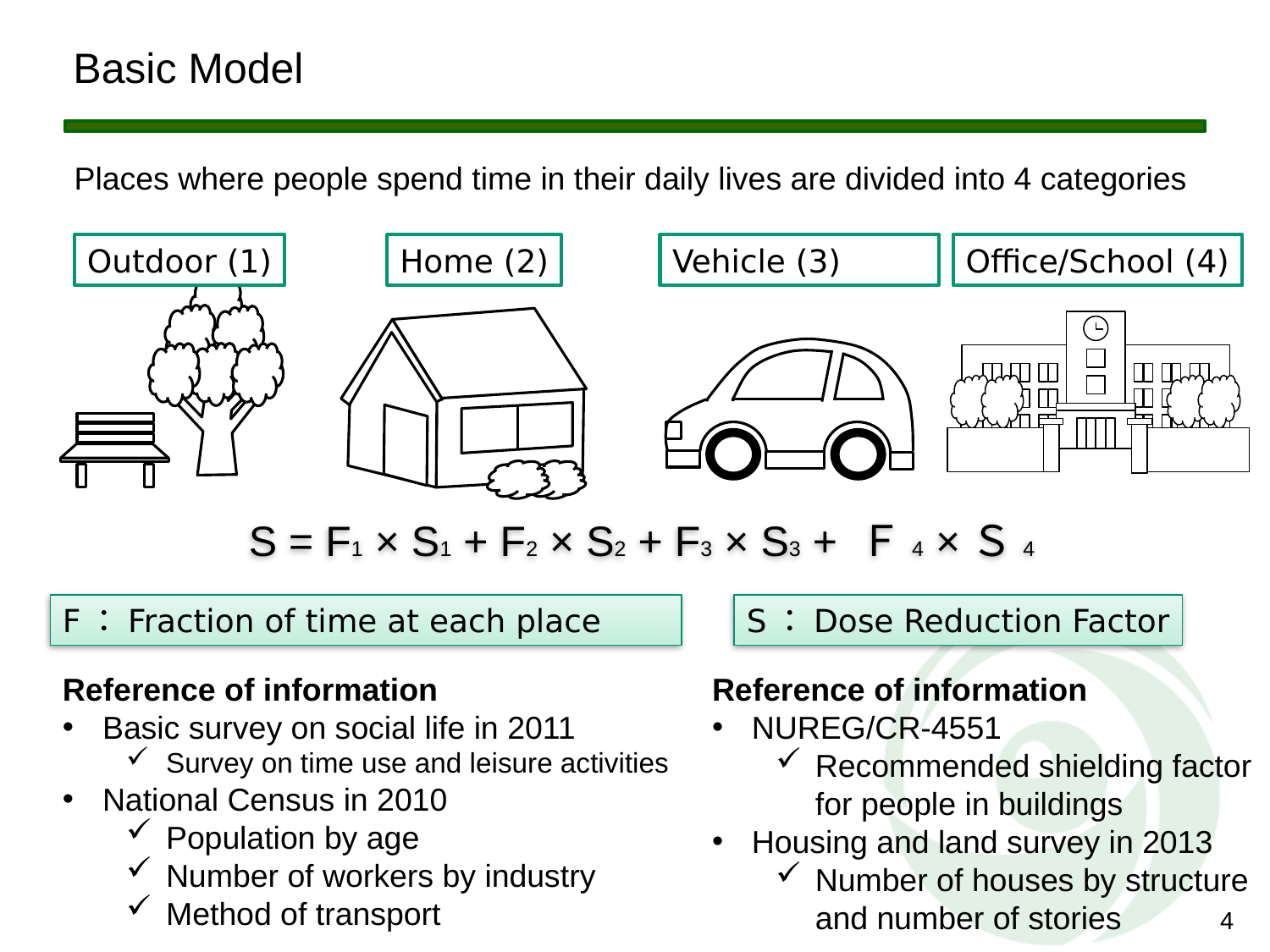

# Basic Model
Places where people spend time in their daily lives are divided into 4 categories
Outdoor (1)
Home (2)
Vehicle (3)
Office/School (4)

S = F1 × S1 + F2 × S2 + F3 × S3 + Ｆ4 ×Ｓ4
F：Fraction of time at each place
S：Dose Reduction Factor
Reference of information
Basic survey on social life in 2011
Survey on time use and leisure activities
National Census in 2010
Population by age
Number of workers by industry
Method of transport
Reference of information
NUREG/CR-4551
Recommended shielding factor for people in buildings
Housing and land survey in 2013
Number of houses by structure and number of stories